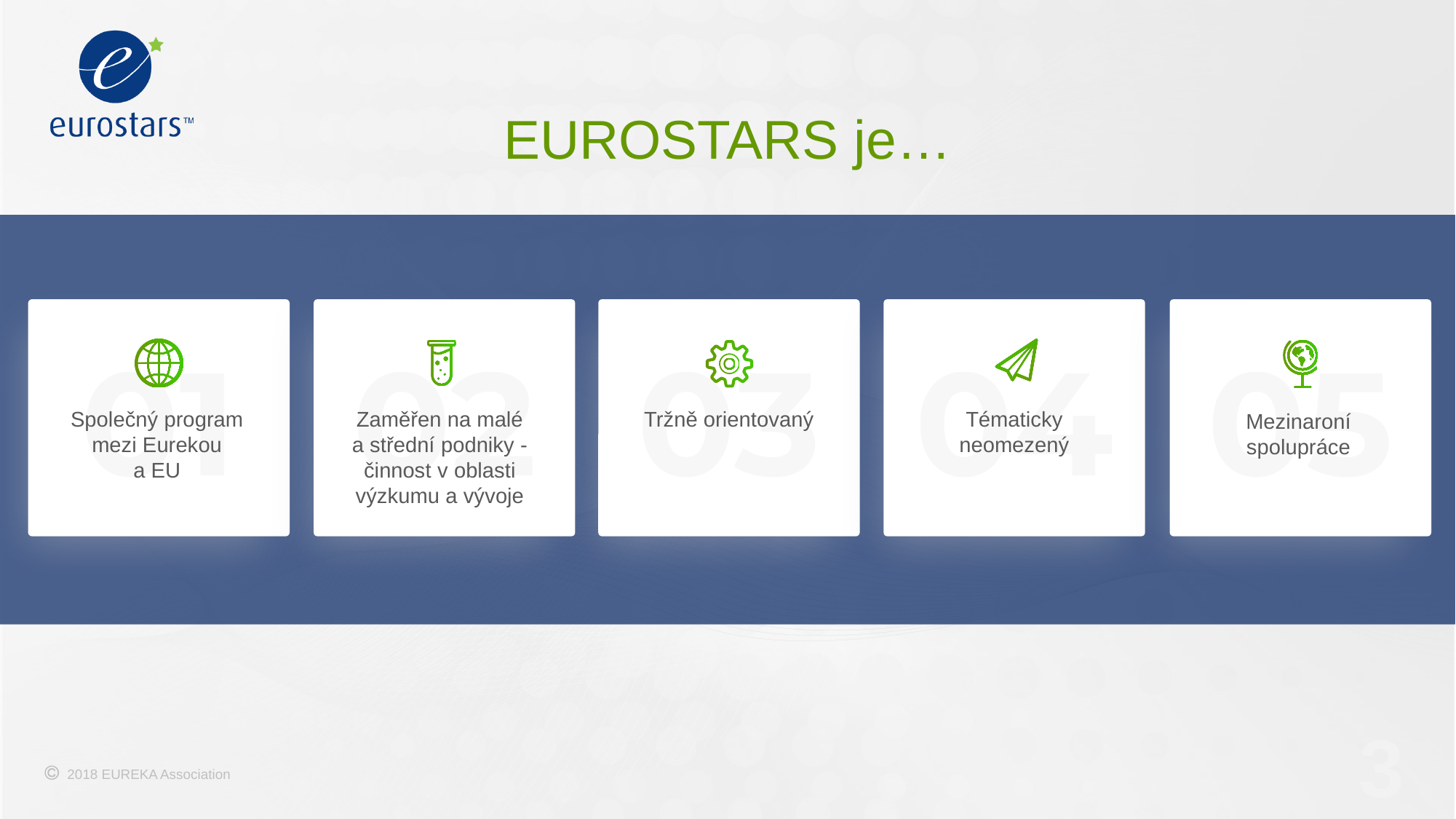

EUROSTARS je…

01
Společný program mezi Eurekou
a EU

02
Zaměřen na malé a střední podniky - činnost v oblasti výzkumu a vývoje

03
Tržně orientovaný

04
Tématicky neomezený

05
Mezinaroní spolupráce